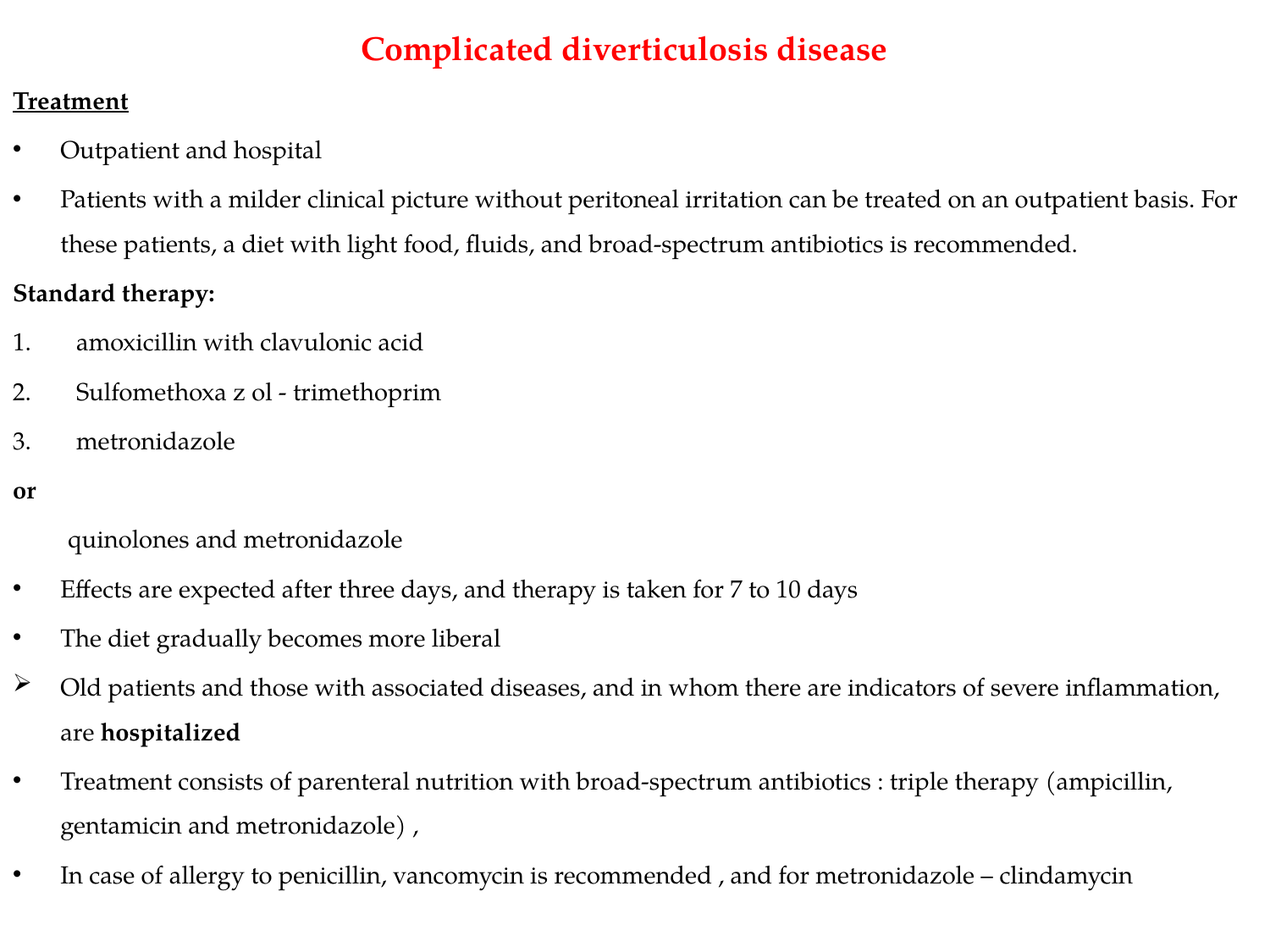

# Complicated diverticulosis disease
Treatment
Outpatient and hospital
Patients with a milder clinical picture without peritoneal irritation can be treated on an outpatient basis. For these patients, a diet with light food, fluids, and broad-spectrum antibiotics is recommended.
Standard therapy:
amoxicillin with clavulonic acid
Sulfomethoxa z ol - trimethoprim
metronidazole
or
         quinolones and metronidazole
Effects are expected after three days, and therapy is taken for 7 to 10 days
The diet gradually becomes more liberal
Old patients and those with associated diseases, and in whom there are indicators of severe inflammation, are hospitalized
Treatment consists of parenteral nutrition with broad-spectrum antibiotics : triple therapy (ampicillin, gentamicin and metronidazole) ,
In case of allergy to penicillin, vancomycin is recommended , and for metronidazole – clindamycin